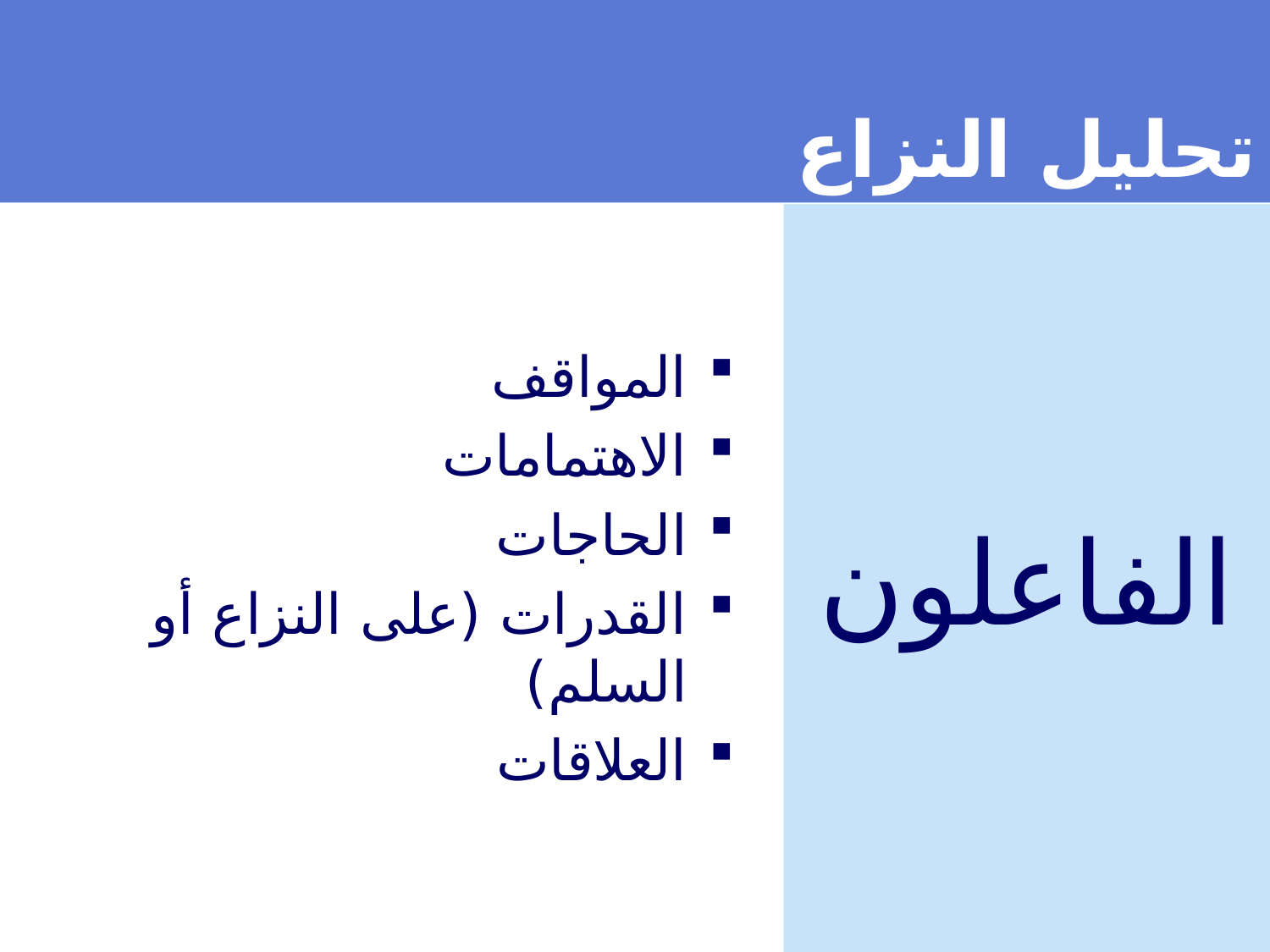

# تحليل النزاع
الفاعلون

المواقف
الاهتمامات
الحاجات
القدرات (على النزاع أو السلم)
العلاقات